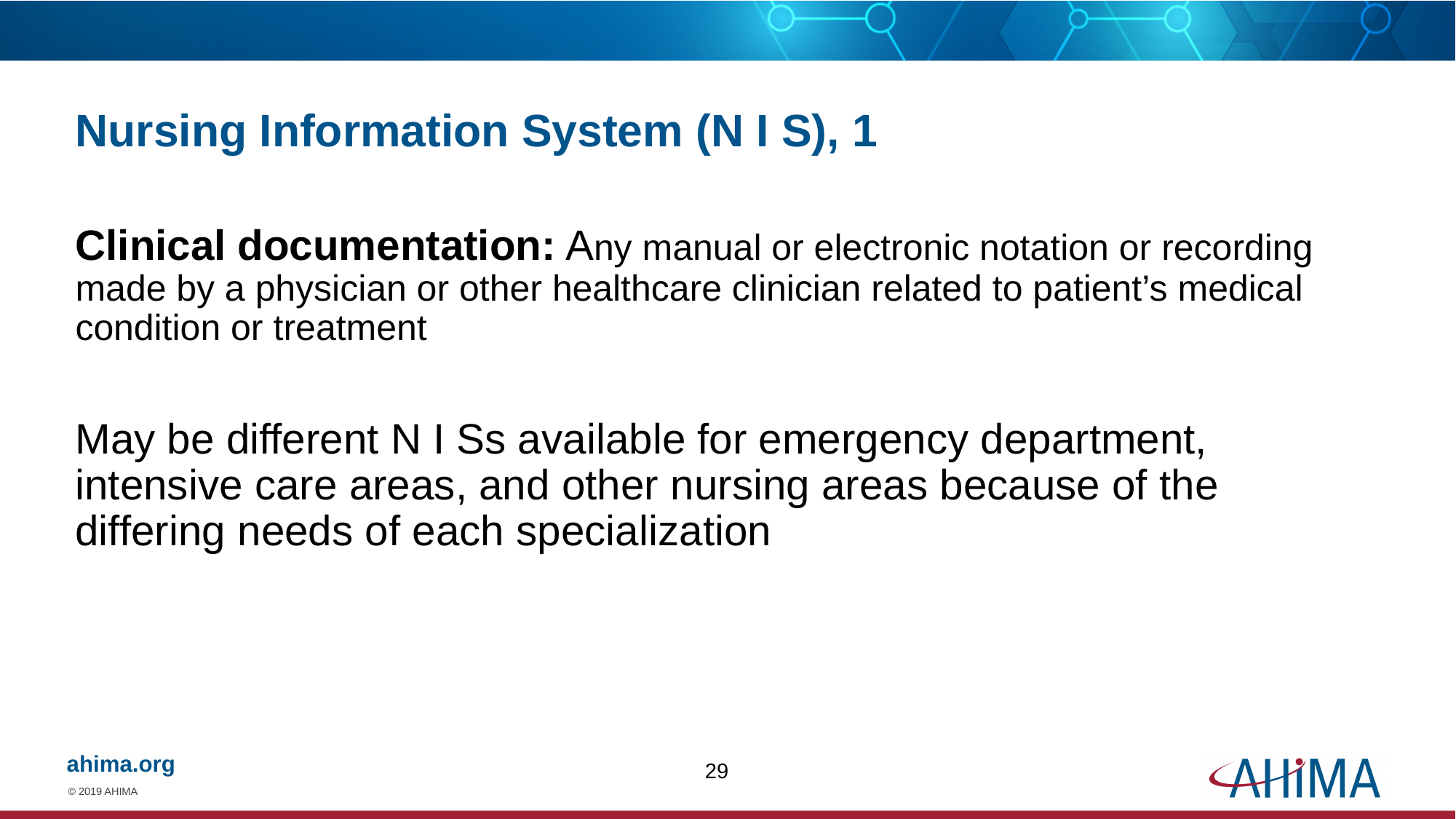

# Nursing Information System (N I S), 1
Clinical documentation: Any manual or electronic notation or recording made by a physician or other healthcare clinician related to patient’s medical condition or treatment

May be different N I Ss available for emergency department, intensive care areas, and other nursing areas because of the differing needs of each specialization